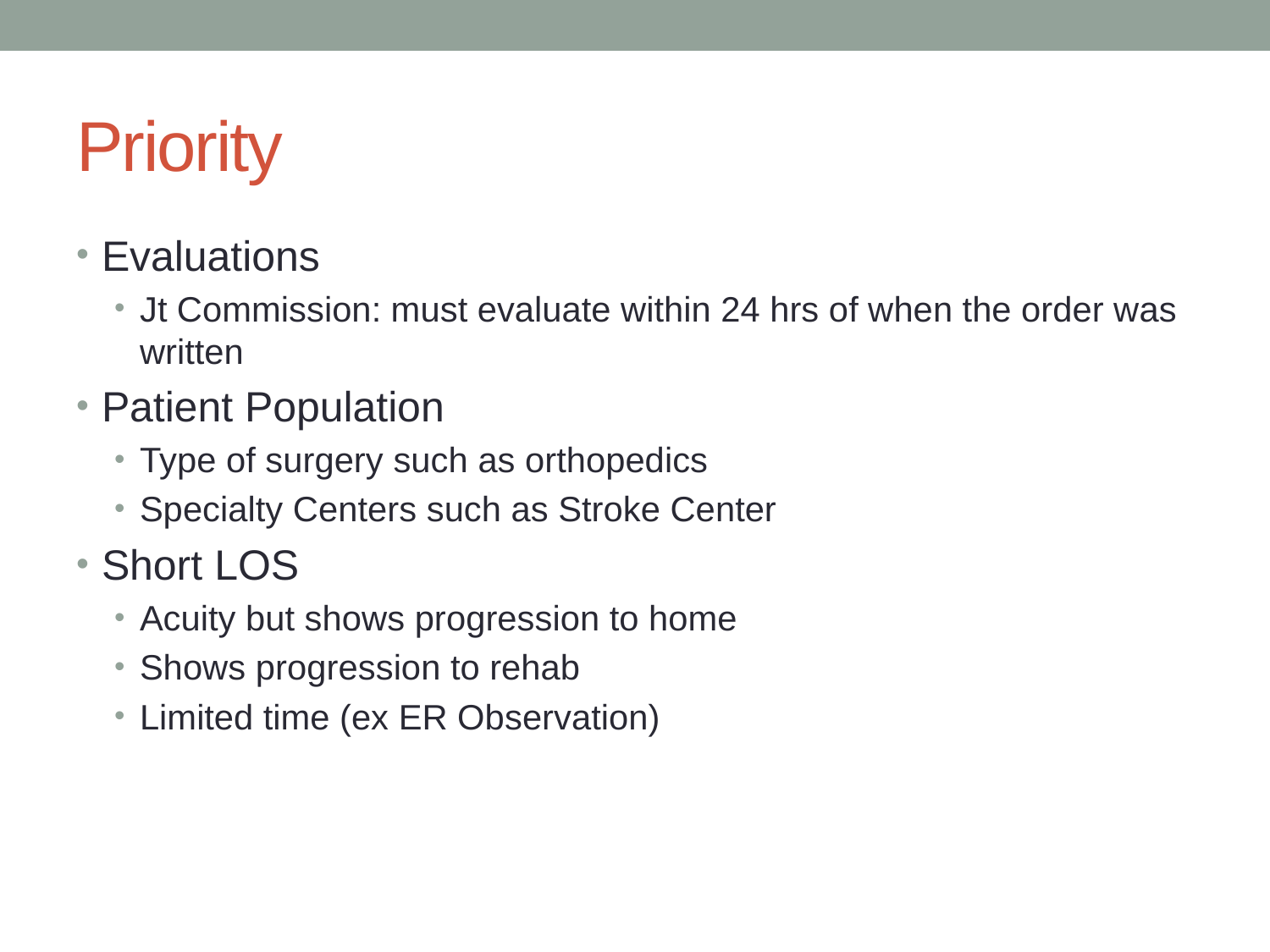

# Priority
Evaluations
Jt Commission: must evaluate within 24 hrs of when the order was written
Patient Population
Type of surgery such as orthopedics
Specialty Centers such as Stroke Center
Short LOS
Acuity but shows progression to home
Shows progression to rehab
Limited time (ex ER Observation)